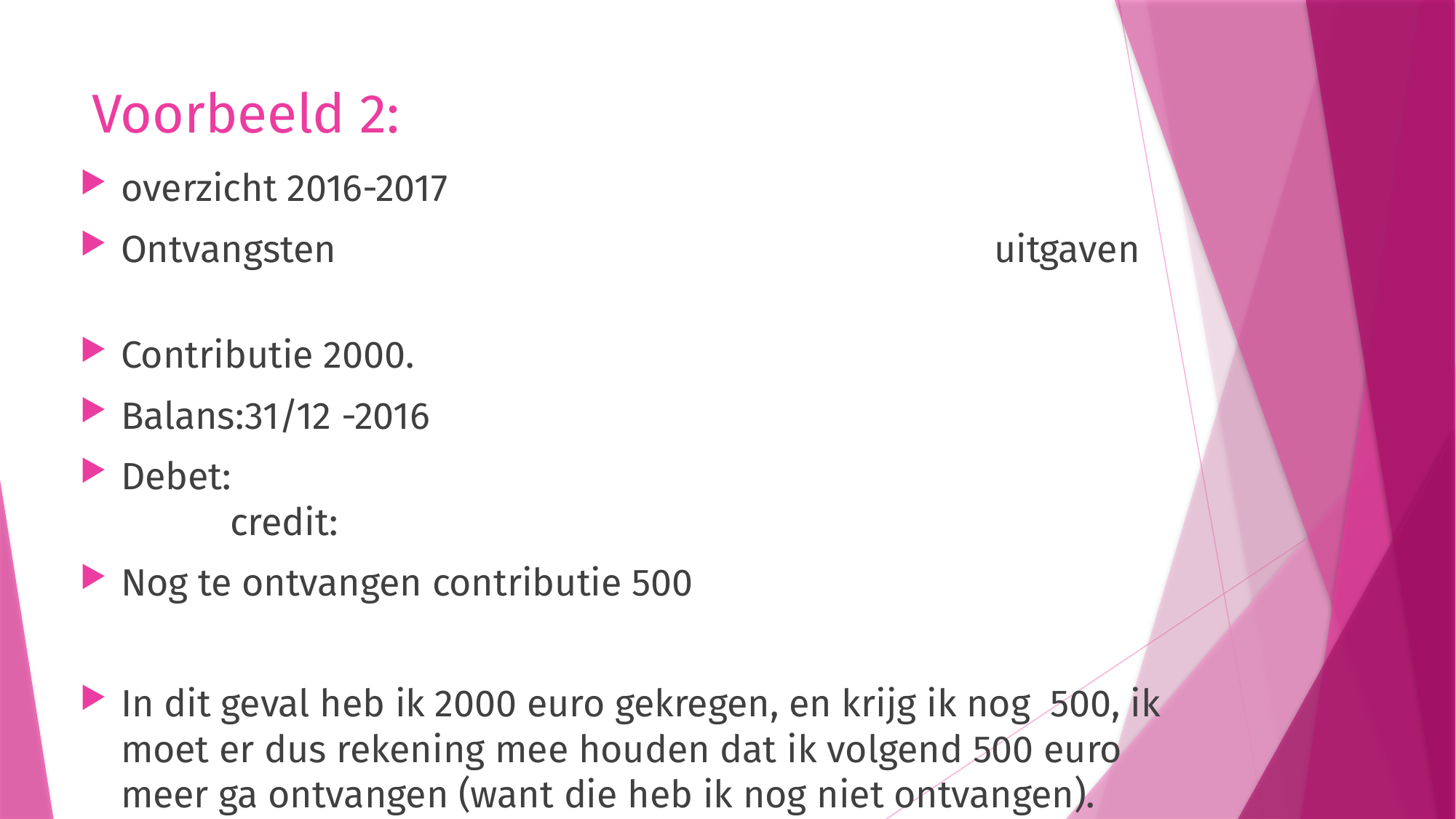

# Voorbeeld 2:
overzicht 2016-2017
Ontvangsten							uitgaven
Contributie 2000.
Balans:31/12 -2016
Debet:									credit:
Nog te ontvangen contributie 500

In dit geval heb ik 2000 euro gekregen, en krijg ik nog  500, ik moet er dus rekening mee houden dat ik volgend 500 euro meer ga ontvangen (want die heb ik nog niet ontvangen).